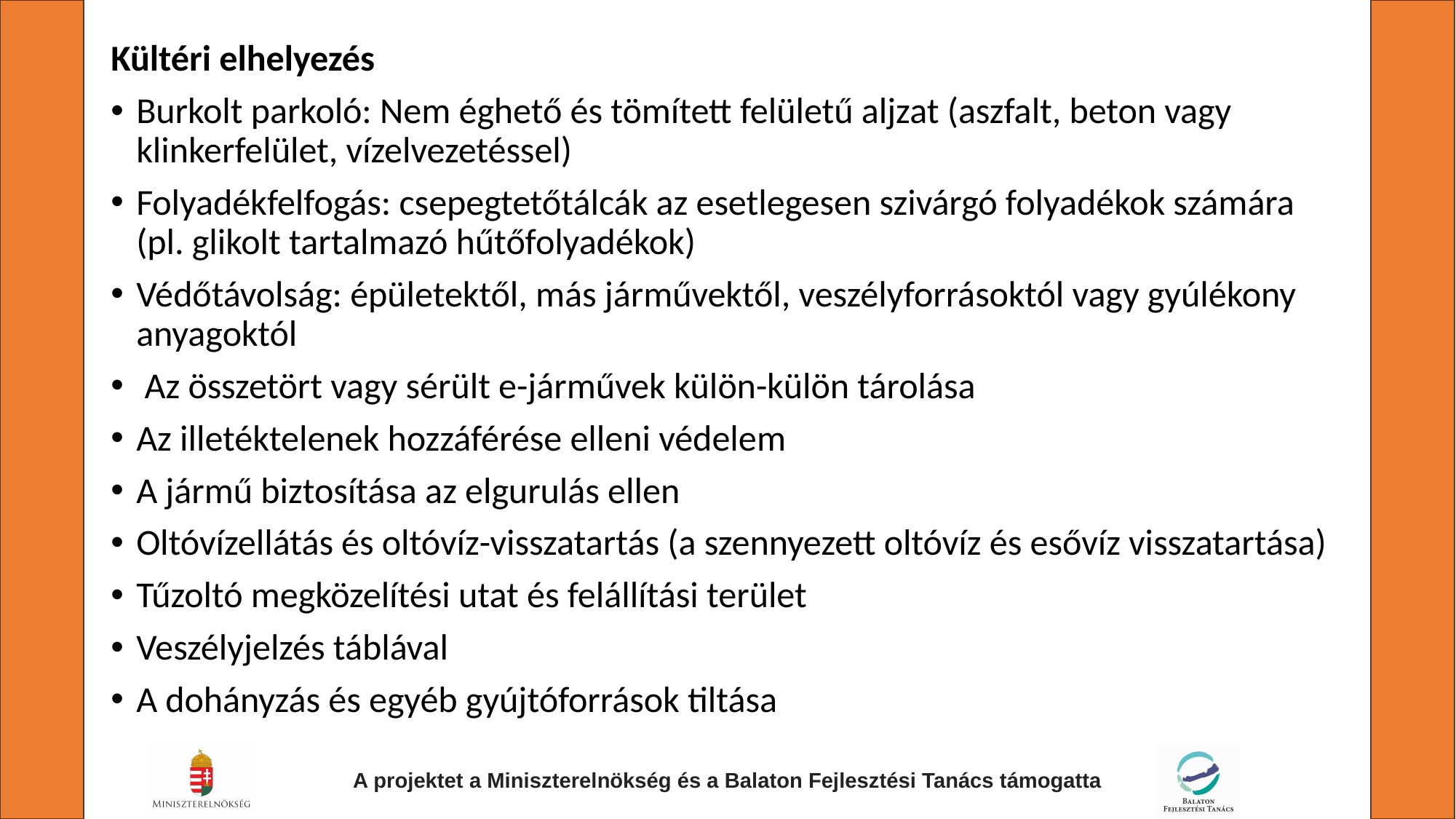

Kültéri elhelyezés
Burkolt parkoló: Nem éghető és tömített felületű aljzat (aszfalt, beton vagy klinkerfelület, vízelvezetéssel)
Folyadékfelfogás: csepegtetőtálcák az esetlegesen szivárgó folyadékok számára (pl. glikolt tartalmazó hűtőfolyadékok)
Védőtávolság: épületektől, más járművektől, veszélyforrásoktól vagy gyúlékony anyagoktól
 Az összetört vagy sérült e-járművek külön-külön tárolása
Az illetéktelenek hozzáférése elleni védelem
A jármű biztosítása az elgurulás ellen
Oltóvízellátás és oltóvíz-visszatartás (a szennyezett oltóvíz és esővíz visszatartása)
Tűzoltó megközelítési utat és felállítási terület
Veszélyjelzés táblával
A dohányzás és egyéb gyújtóforrások tiltása